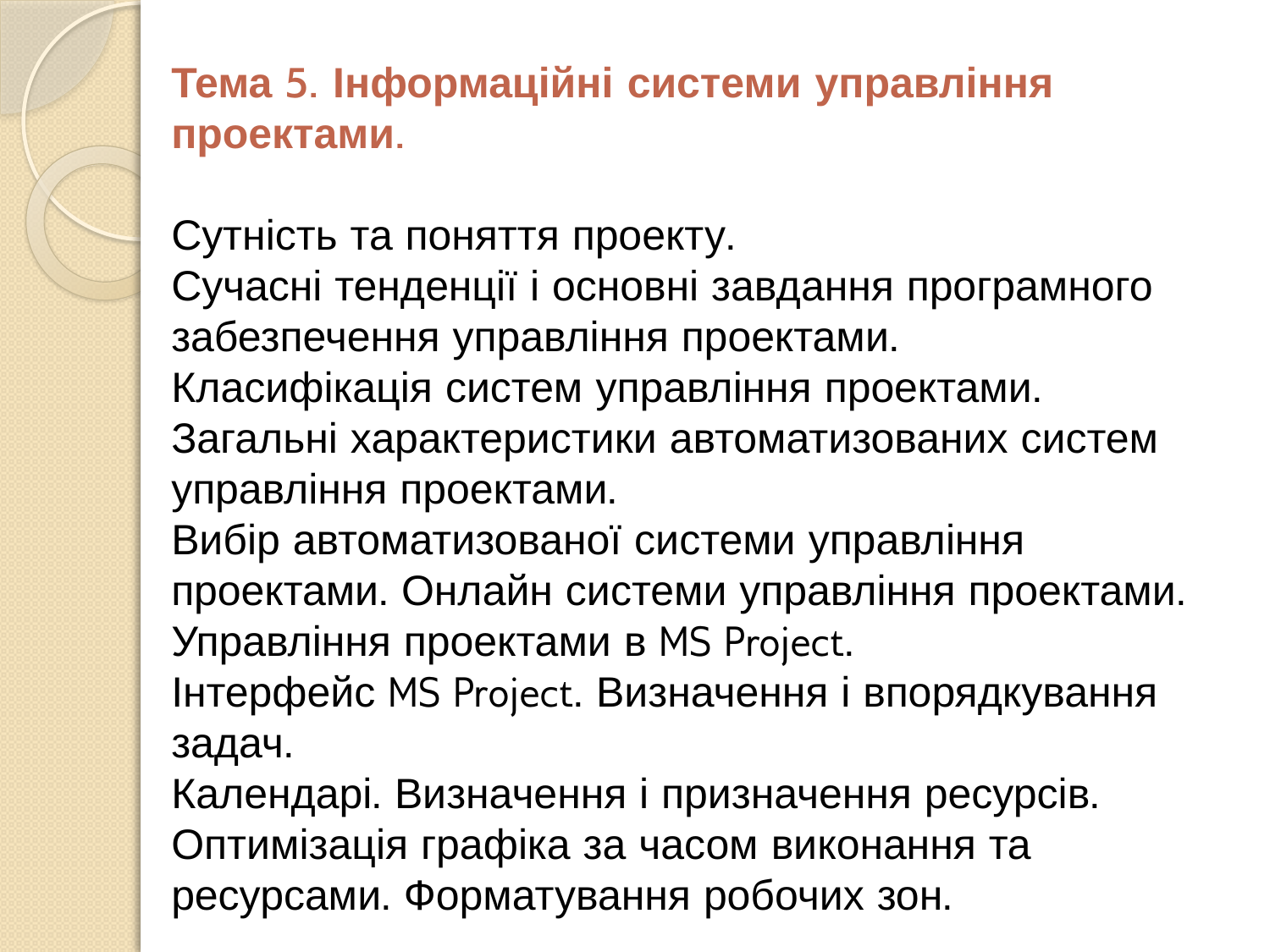

Тема 5. Інформаційні системи управління проектами.

Сутність та поняття проекту.
Сучасні тенденції і основні завдання програмного забезпечення управління проектами.
Класифікація систем управління проектами.
Загальні характеристики автоматизованих систем управління проектами.
Вибір автоматизованої системи управління проектами. Онлайн системи управління проектами.
Управління проектами в MS Project.
Інтерфейс MS Project. Визначення і впорядкування задач.
Календарі. Визначення і призначення ресурсів. Оптимізація графіка за часом виконання та ресурсами. Форматування робочих зон.